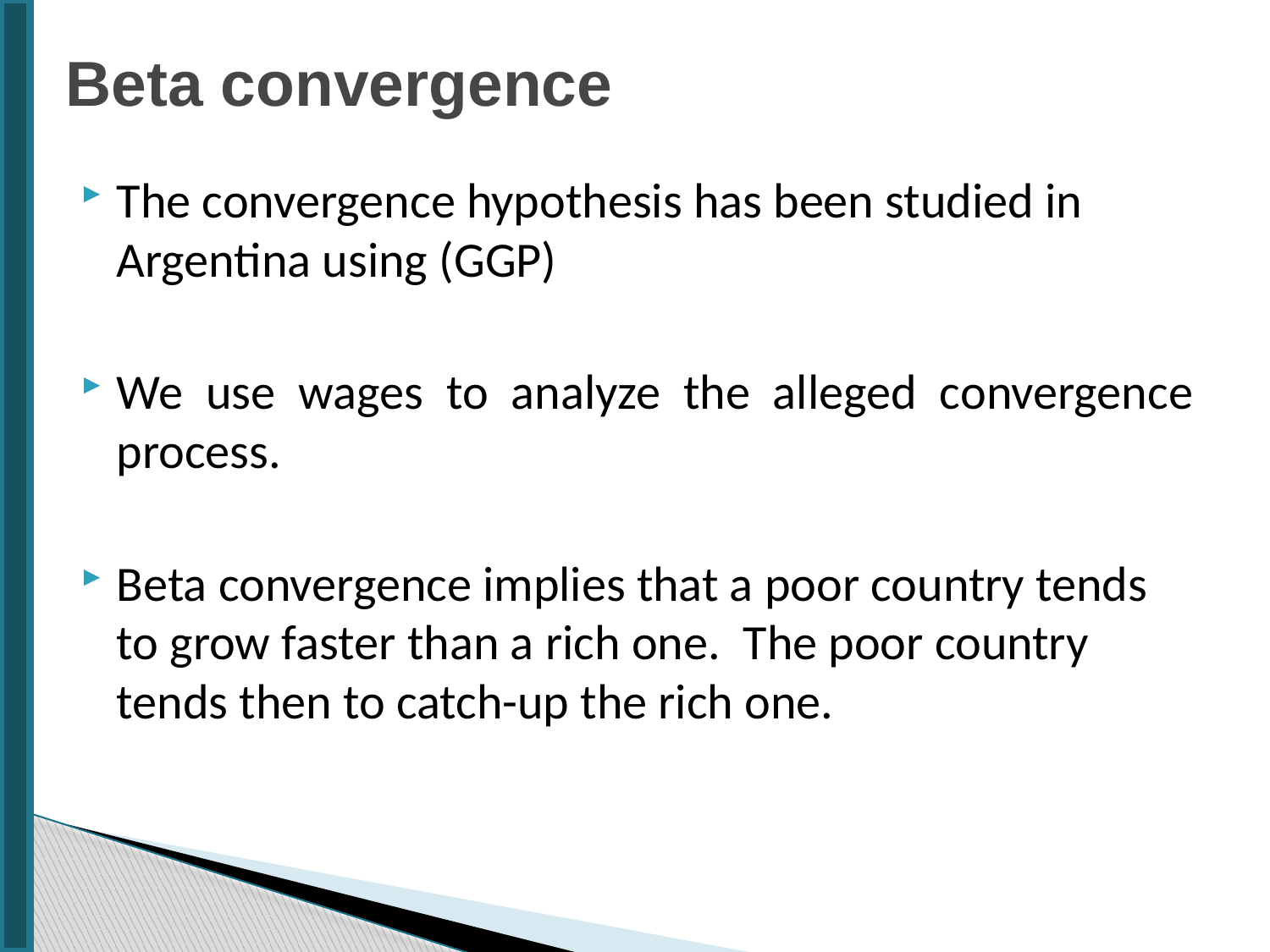

# Beta convergence
The convergence hypothesis has been studied in Argentina using (GGP)

We use wages to analyze the alleged convergence process.

Beta convergence implies that a poor country tends to grow faster than a rich one.  The poor country tends then to catch-up the rich one.